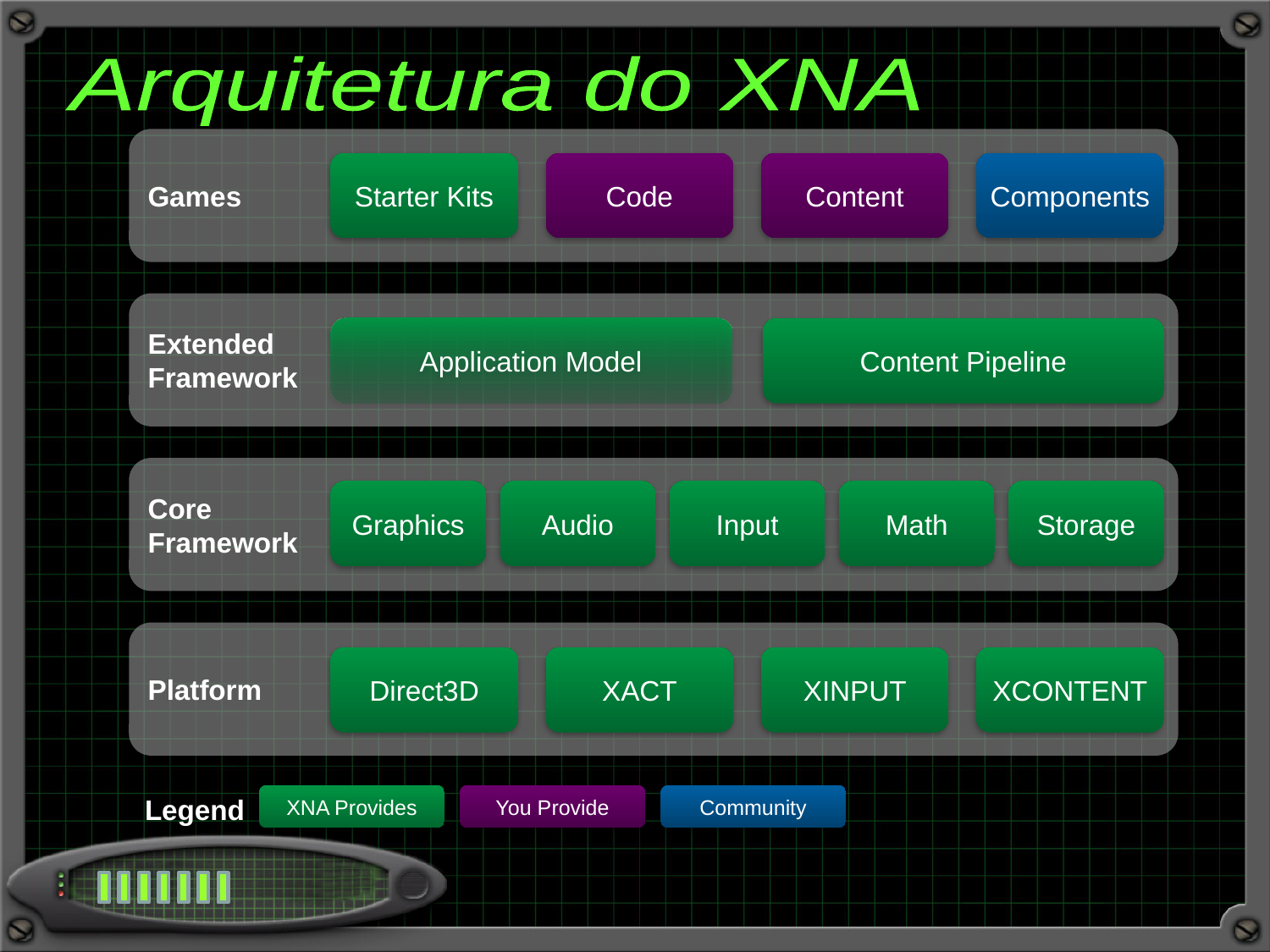

Arquitetura do XNA
Games
Starter Kits
Code
Content
Components
Extended
Framework
Application Model
Content Pipeline
Core
Framework
Graphics
Audio
Input
Math
Storage
Platform
Direct3D
XACT
XINPUT
XCONTENT
XNA Provides
You Provide
Community
Legend